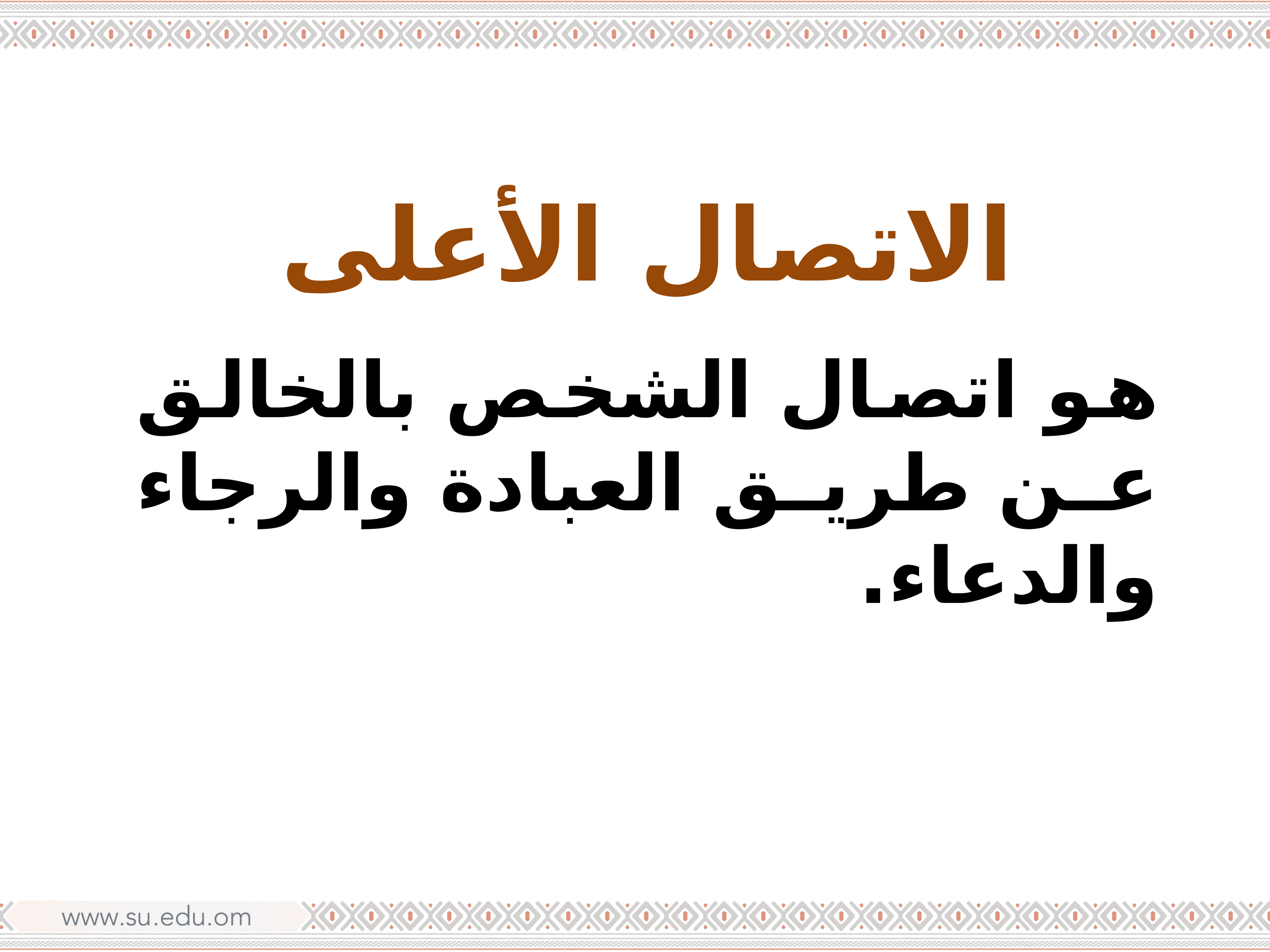

الاتصال الأعلى
هو اتصال الشخص بالخالق عن طريق العبادة والرجاء والدعاء.